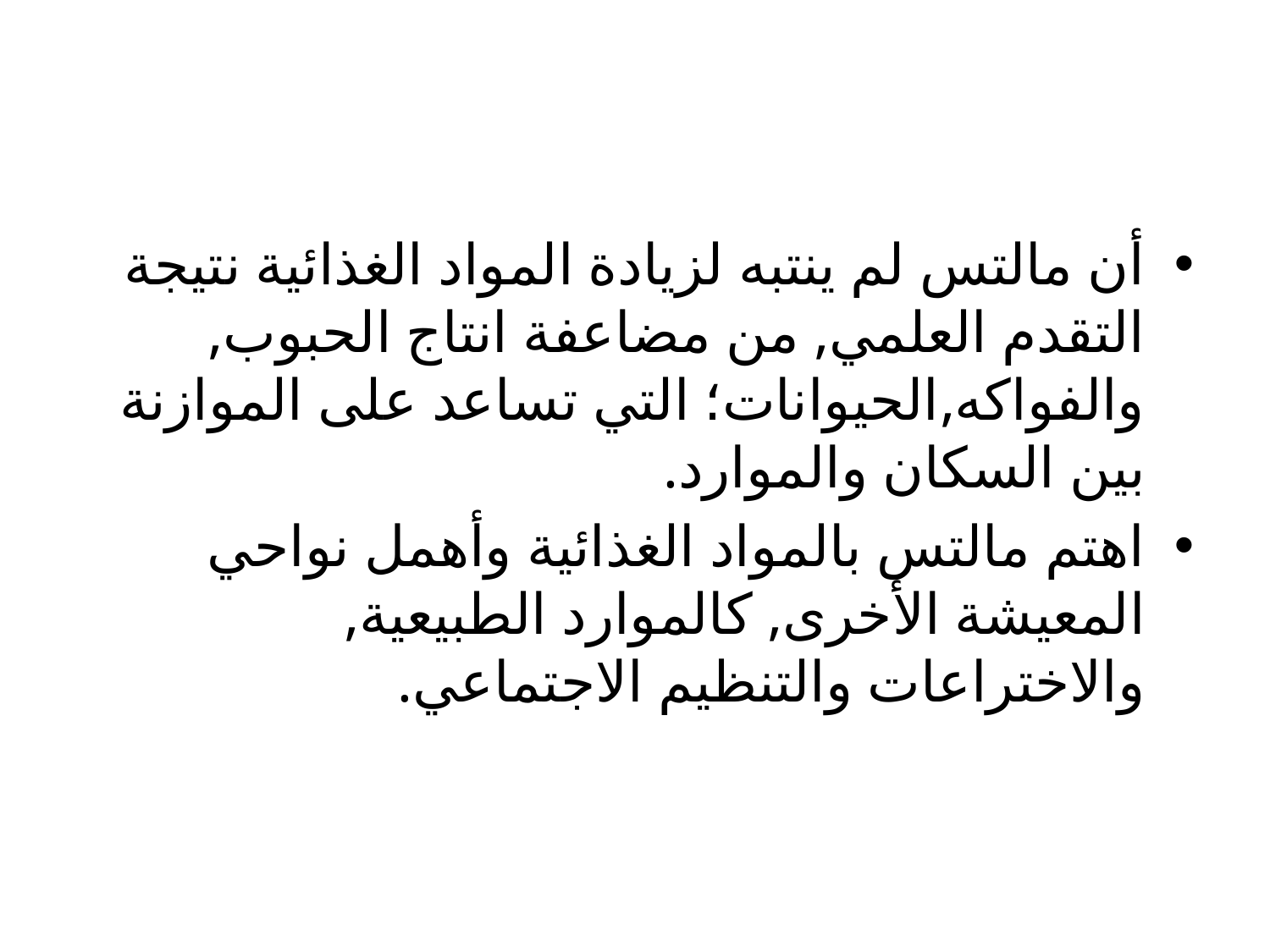

#
أن مالتس لم ينتبه لزيادة المواد الغذائية نتيجة التقدم العلمي, من مضاعفة انتاج الحبوب, والفواكه,الحيوانات؛ التي تساعد على الموازنة بين السكان والموارد.
اهتم مالتس بالمواد الغذائية وأهمل نواحي المعيشة الأخرى, كالموارد الطبيعية, والاختراعات والتنظيم الاجتماعي.